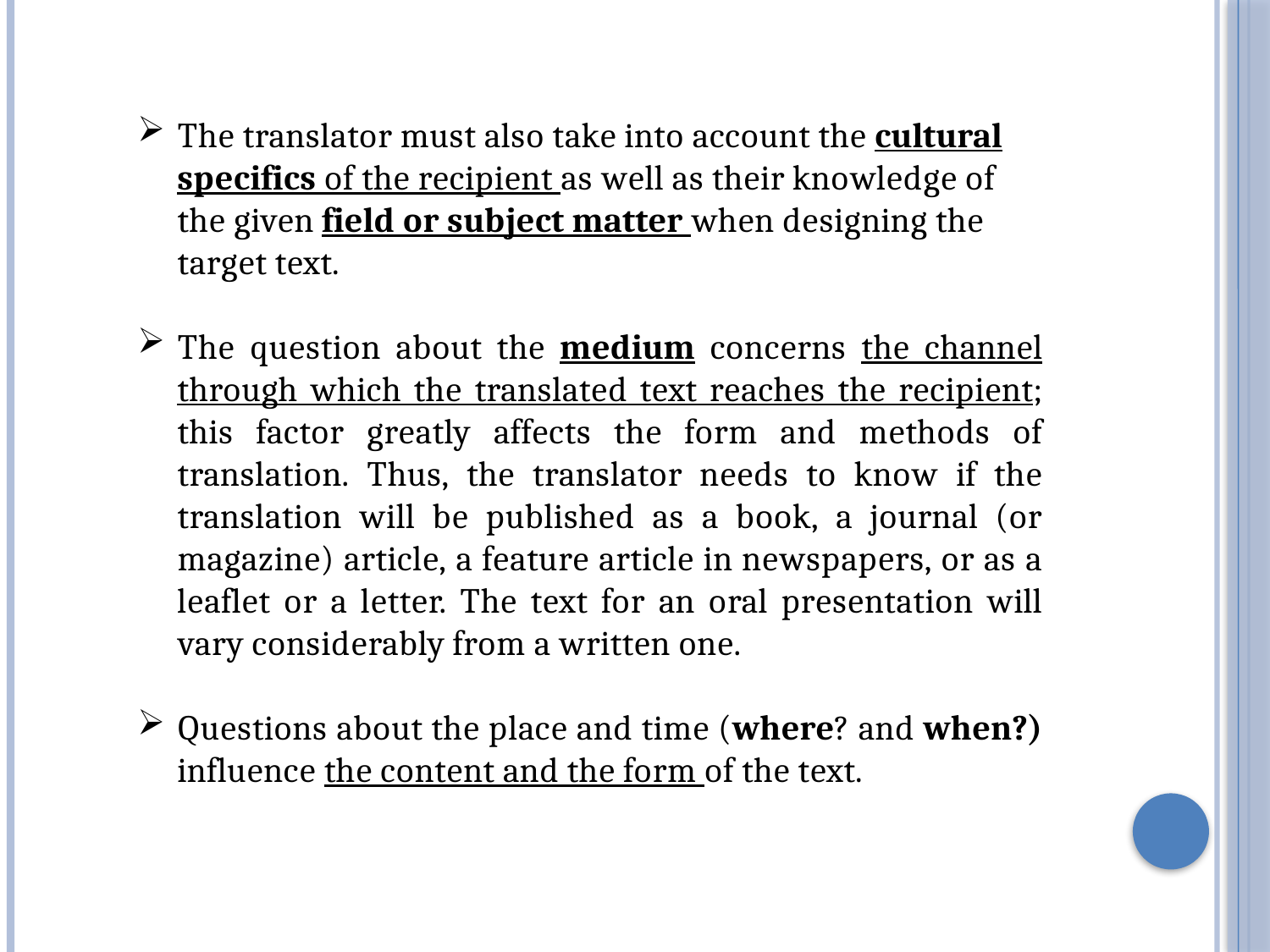

The translator must also take into account the cultural specifics of the recipient as well as their knowledge of the given field or subject matter when designing the target text.

The question about the medium concerns the channel through which the translated text reaches the recipient; this factor greatly affects the form and methods of translation. Thus, the translator needs to know if the translation will be published as a book, a journal (or magazine) article, a feature article in newspapers, or as a leaflet or a letter. The text for an oral presentation will vary considerably from a written one.

Questions about the place and time (where? and when?) influence the content and the form of the text.